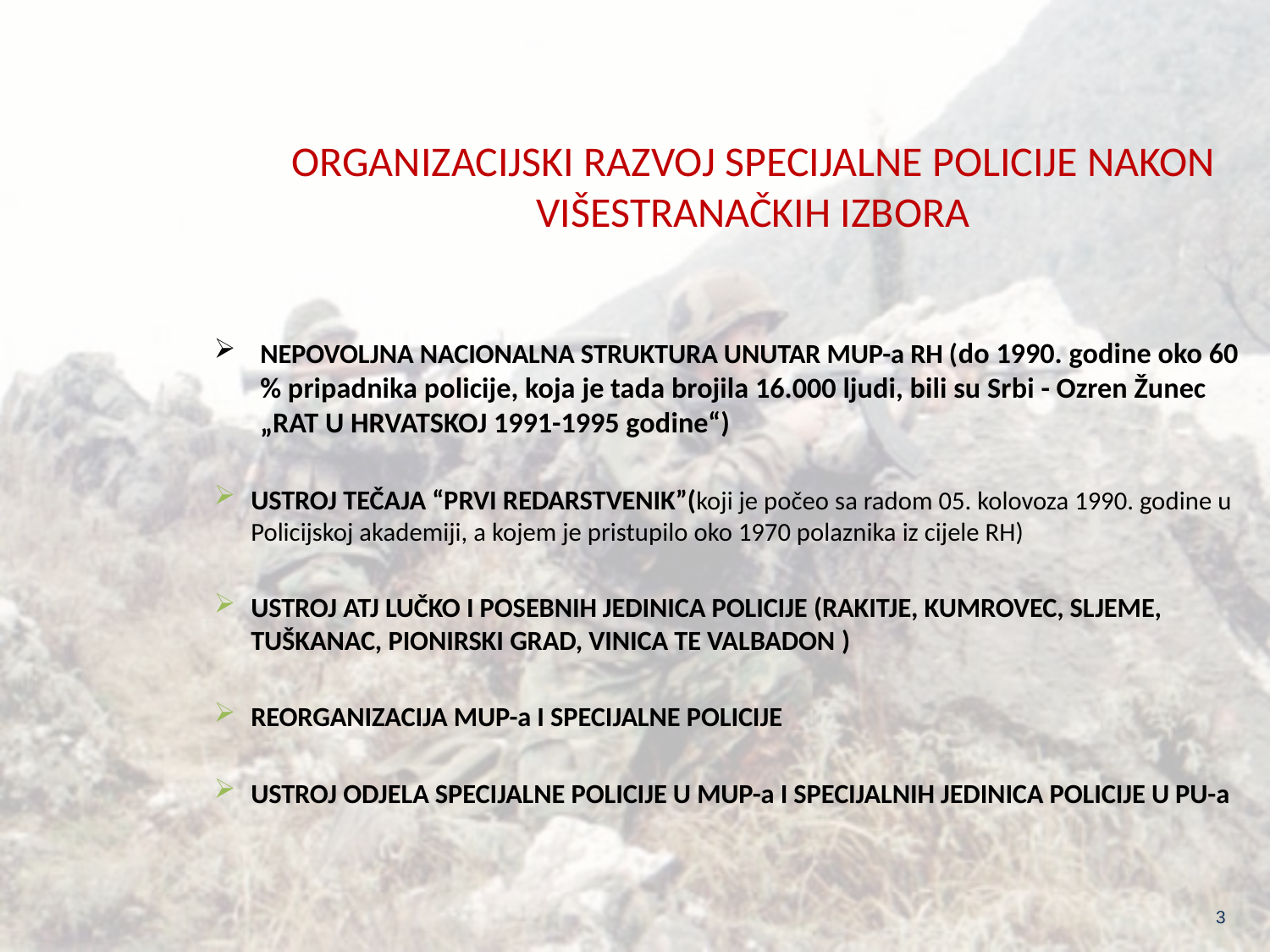

ORGANIZACIJSKI RAZVOJ SPECIJALNE POLICIJE NAKON VIŠESTRANAČKIH IZBORA
NEPOVOLJNA NACIONALNA STRUKTURA UNUTAR MUP-a RH (do 1990. godine oko 60 % pripadnika policije, koja je tada brojila 16.000 ljudi, bili su Srbi - Ozren Žunec „RAT U HRVATSKOJ 1991-1995 godine“)

USTROJ TEČAJA “PRVI REDARSTVENIK”(koji je počeo sa radom 05. kolovoza 1990. godine u Policijskoj akademiji, a kojem je pristupilo oko 1970 polaznika iz cijele RH)

USTROJ ATJ LUČKO I POSEBNIH JEDINICA POLICIJE (RAKITJE, KUMROVEC, SLJEME, TUŠKANAC, PIONIRSKI GRAD, VINICA TE VALBADON )

REORGANIZACIJA MUP-a I SPECIJALNE POLICIJE

USTROJ ODJELA SPECIJALNE POLICIJE U MUP-a I SPECIJALNIH JEDINICA POLICIJE U PU-a
3